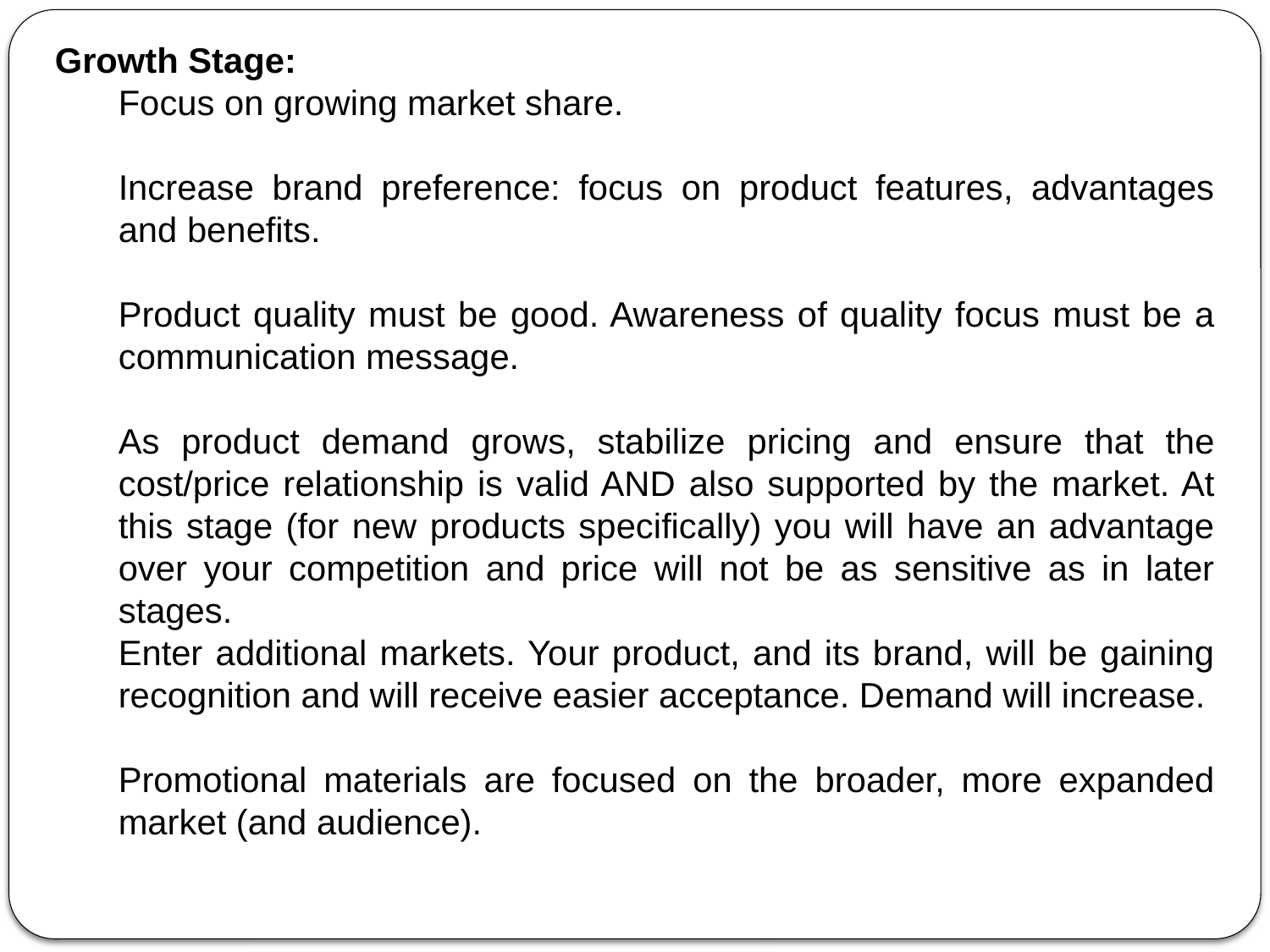

Growth Stage:
Focus on growing market share.

Increase brand preference: focus on product features, advantages and benefits.

Product quality must be good. Awareness of quality focus must be a communication message.

As product demand grows, stabilize pricing and ensure that the cost/price relationship is valid AND also supported by the market. At this stage (for new products specifically) you will have an advantage over your competition and price will not be as sensitive as in later stages.
Enter additional markets. Your product, and its brand, will be gaining recognition and will receive easier acceptance. Demand will increase.

Promotional materials are focused on the broader, more expanded market (and audience).